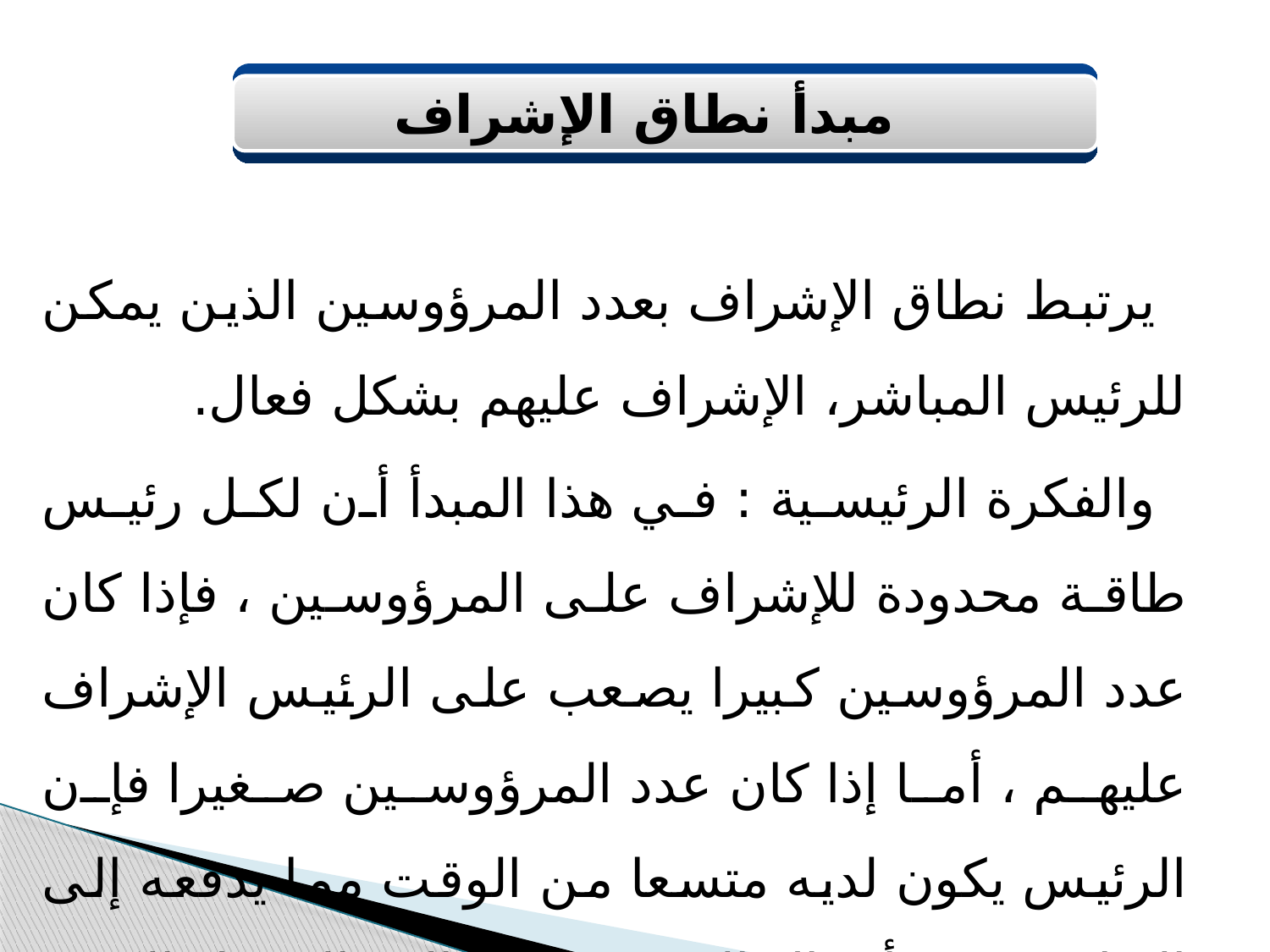

مبدأ نطاق الإشراف

    يرتبط نطاق الإشراف بعدد المرؤوسين الذين يمكن للرئيس المباشر، الإشراف عليهم بشكل فعال.
    والفكرة الرئيسية : في هذا المبدأ أن لكل رئيس طاقة محدودة للإشراف على المرؤوسين ، فإذا كان عدد المرؤوسين كبيرا يصعب على الرئيس الإشراف عليهم ، أما إذا كان عدد المرؤوسين صغيرا فإن الرئيس يكون لديه متسعا من الوقت مما يدفعه إلى القيام ببعض أعمال المرؤوسين وإلى التدخل الكبير في أعمالهم ومضايقتهم.